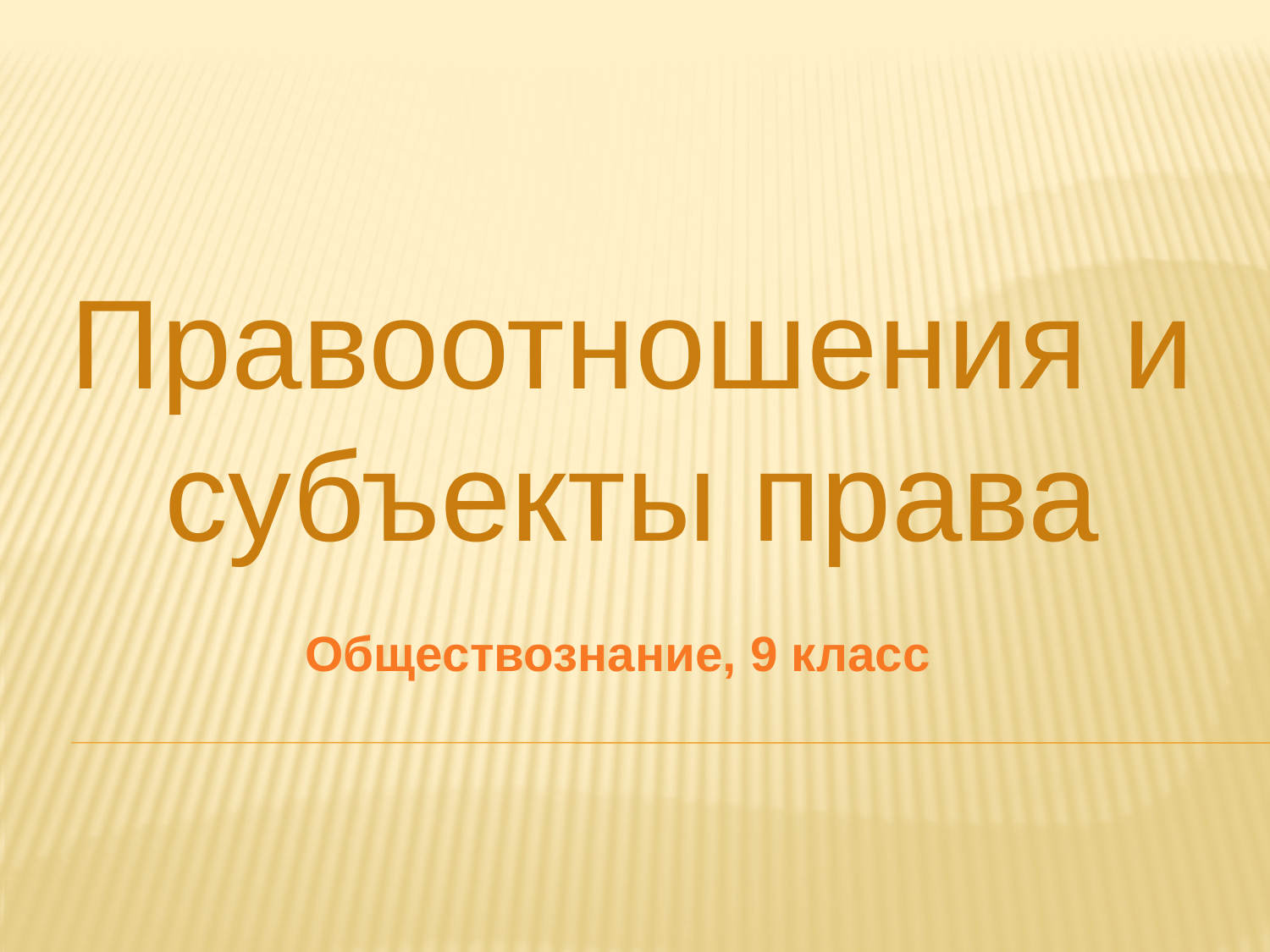

# Правоотношения и субъекты права
Обществознание, 9 класс